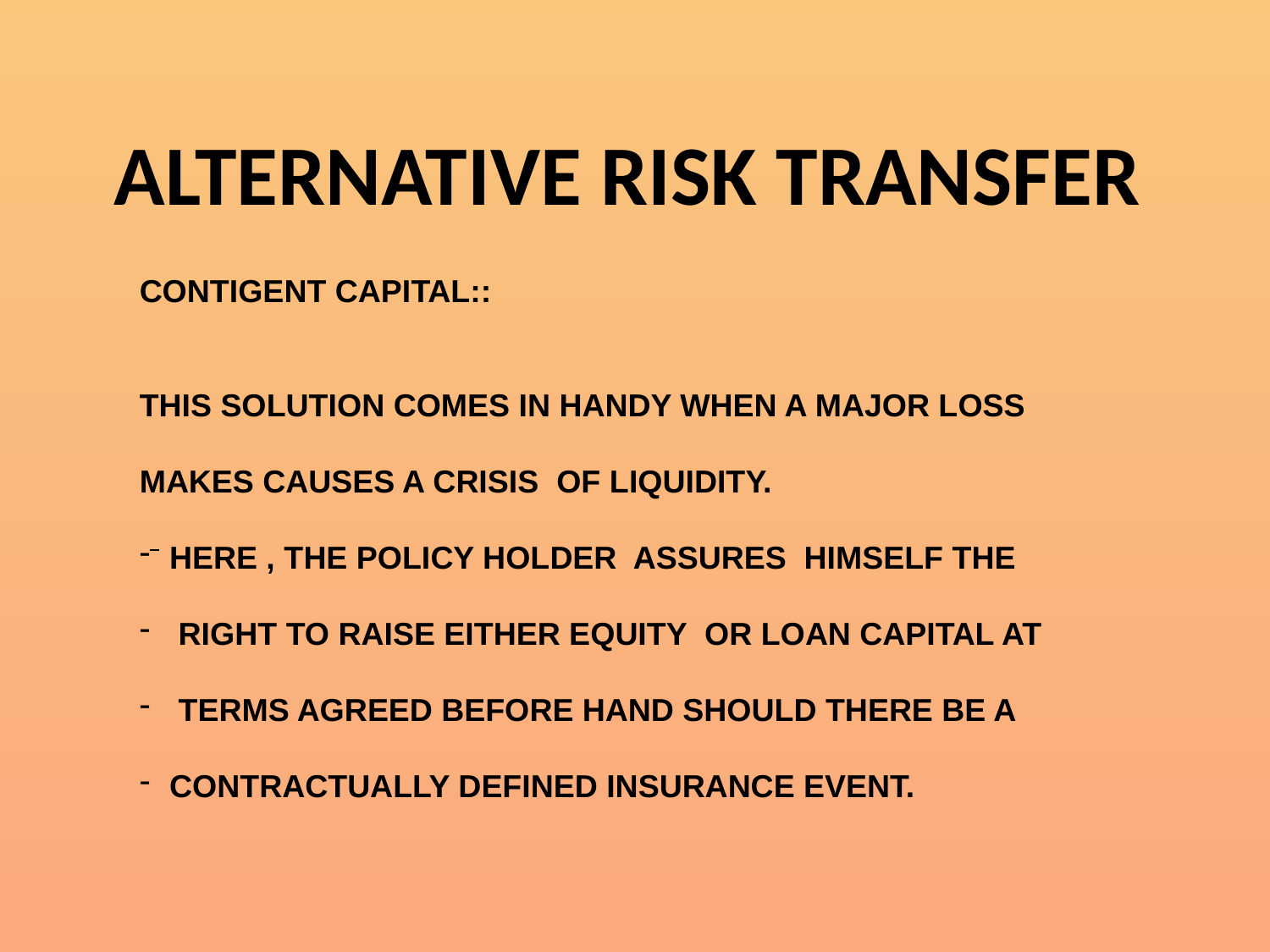

ALTERNATIVE RISK TRANSFER

CONTIGENT CAPITAL::

THIS SOLUTION COMES IN HANDY WHEN A MAJOR LOSS

MAKES CAUSES A CRISIS  OF LIQUIDITY.

HERE , THE POLICY HOLDER  ASSURES  HIMSELF THE

 RIGHT TO RAISE EITHER EQUITY  OR LOAN CAPITAL AT

 TERMS AGREED BEFORE HAND SHOULD THERE BE A

CONTRACTUALLY DEFINED INSURANCE EVENT.